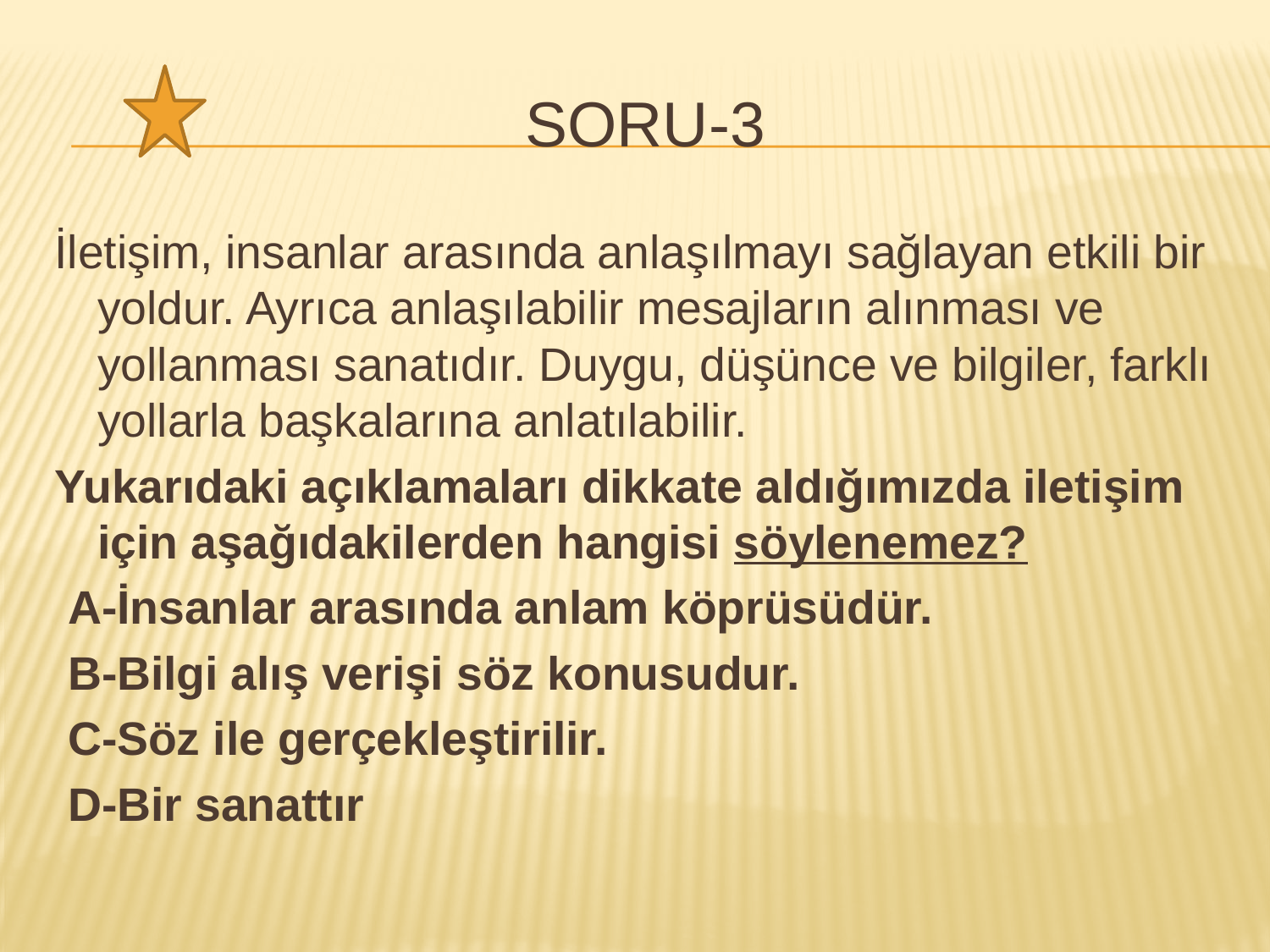

# SORU-3

İletişim, insanlar arasında anlaşılmayı sağlayan etkili bir yoldur. Ayrıca anlaşılabilir mesajların alınması ve yollanması sanatıdır. Duygu, düşünce ve bilgiler, farklı yollarla başkalarına anlatılabilir.
Yukarıdaki açıklamaları dikkate aldığımızda iletişim için aşağıdakilerden hangisi söylenemez?
 A-İnsanlar arasında anlam köprüsüdür.
 B-Bilgi alış verişi söz konusudur.
 C-Söz ile gerçekleştirilir.
 D-Bir sanattır